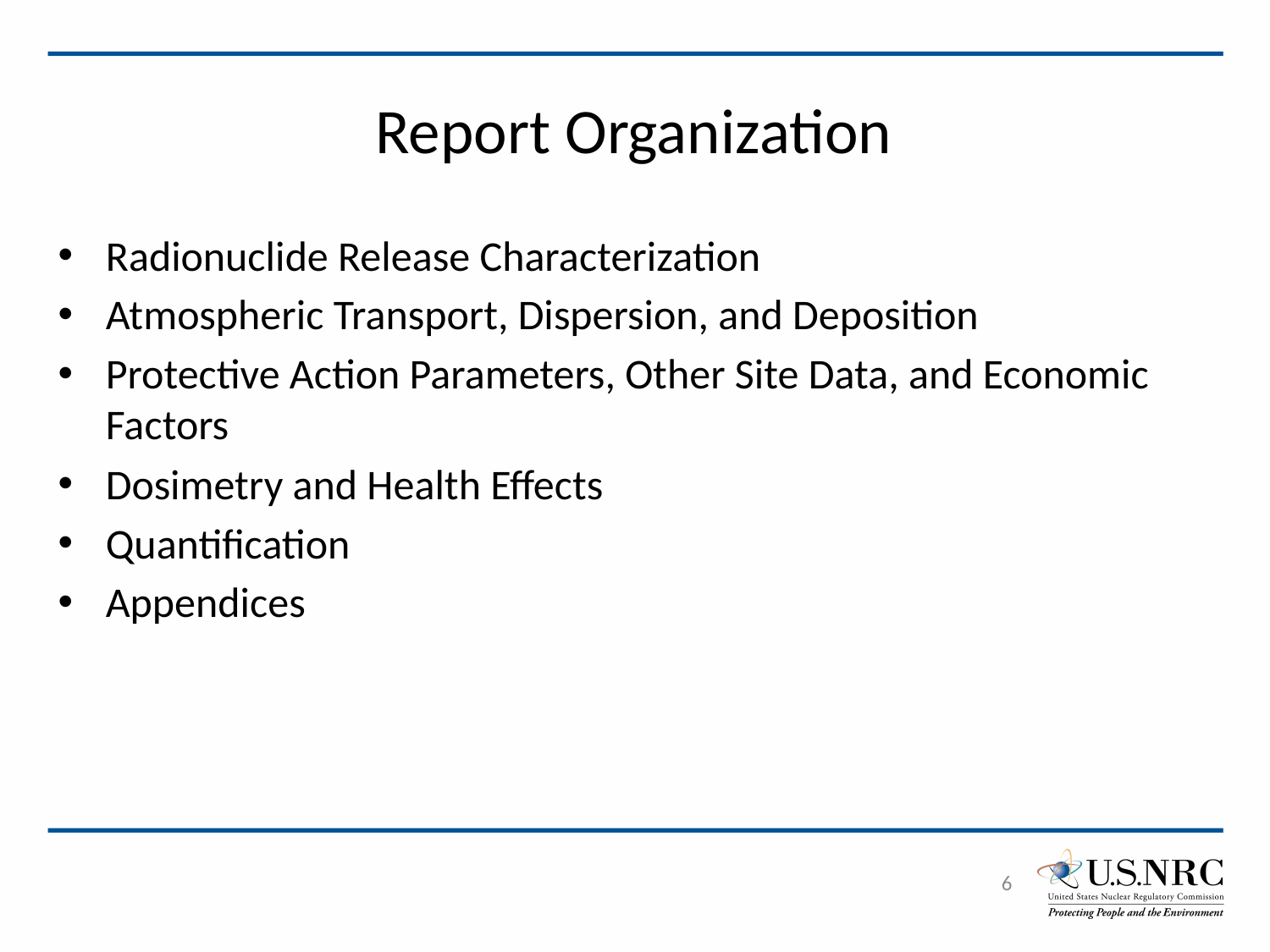

# Report Organization
Radionuclide Release Characterization
Atmospheric Transport, Dispersion, and Deposition
Protective Action Parameters, Other Site Data, and Economic Factors
Dosimetry and Health Effects
Quantification
Appendices
6